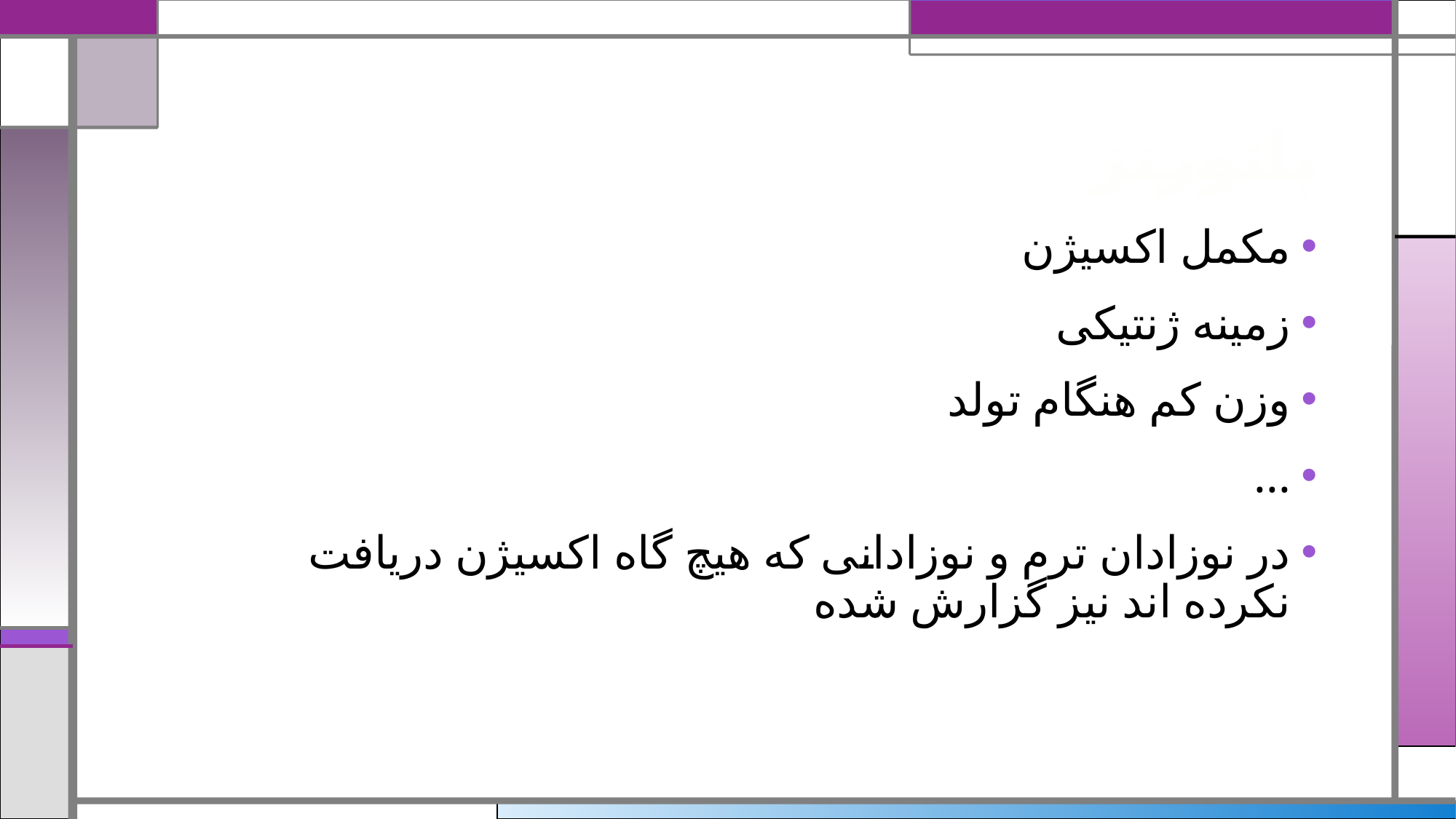

# پاتوژنز
مکمل اکسیژن
زمینه ژنتیکی
وزن کم هنگام تولد
...
در نوزادان ترم و نوزادانی که هیچ گاه اکسیژن دریافت نکرده اند نیز گزارش شده